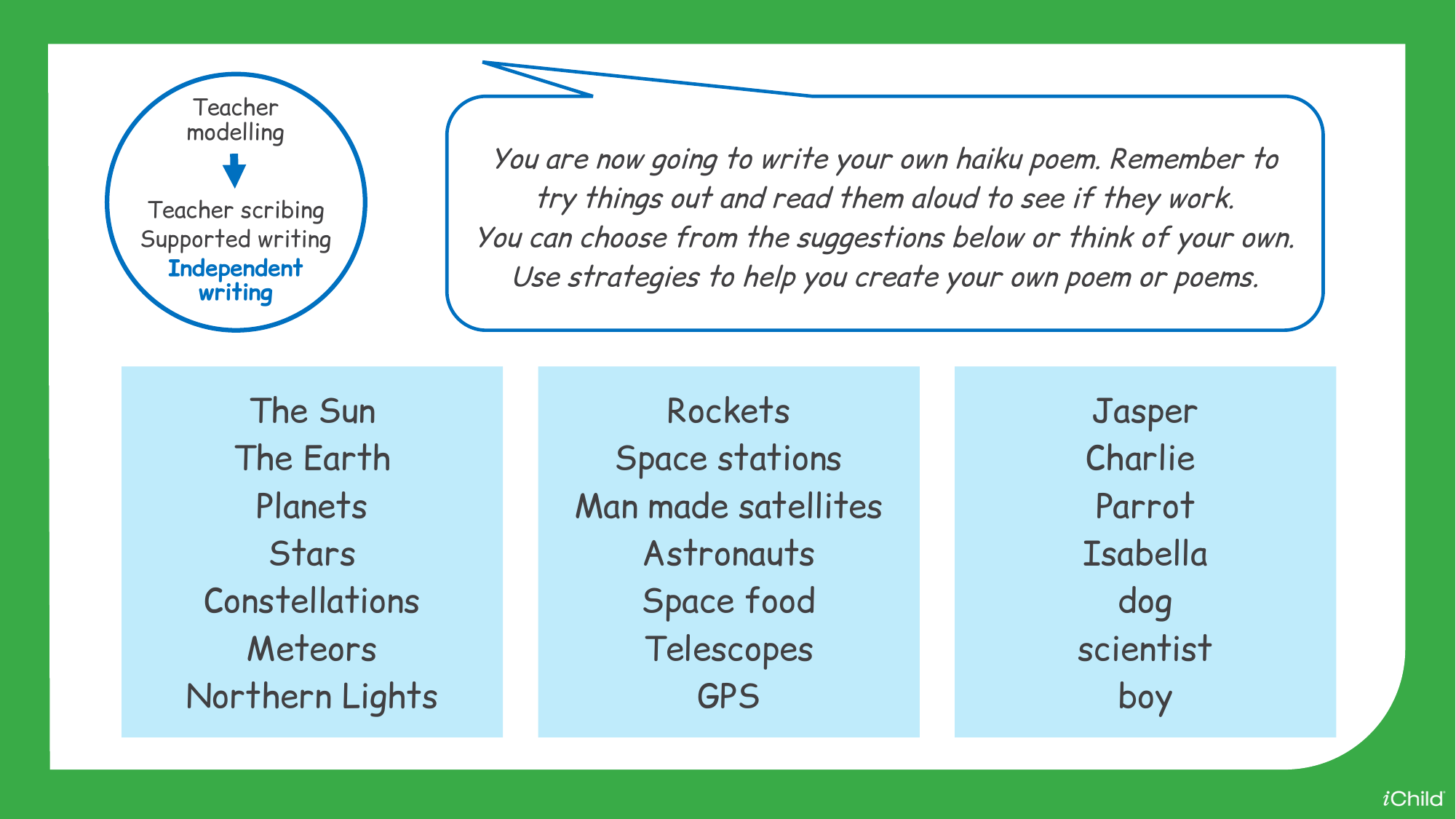

Teacher modelling
Teacher scribing
Supported writing
Independent writing
You are now going to write your own haiku poem. Remember to try things out and read them aloud to see if they work.
You can choose from the suggestions below or think of your own.
Use strategies to help you create your own poem or poems.
The Sun
The Earth
Planets
Stars
Constellations
Meteors
Northern Lights
Rockets
Space stations
Man made satellites
Astronauts
Space food
Telescopes
GPS
Jasper
Charlie
Parrot
Isabella
dog
scientist
boy